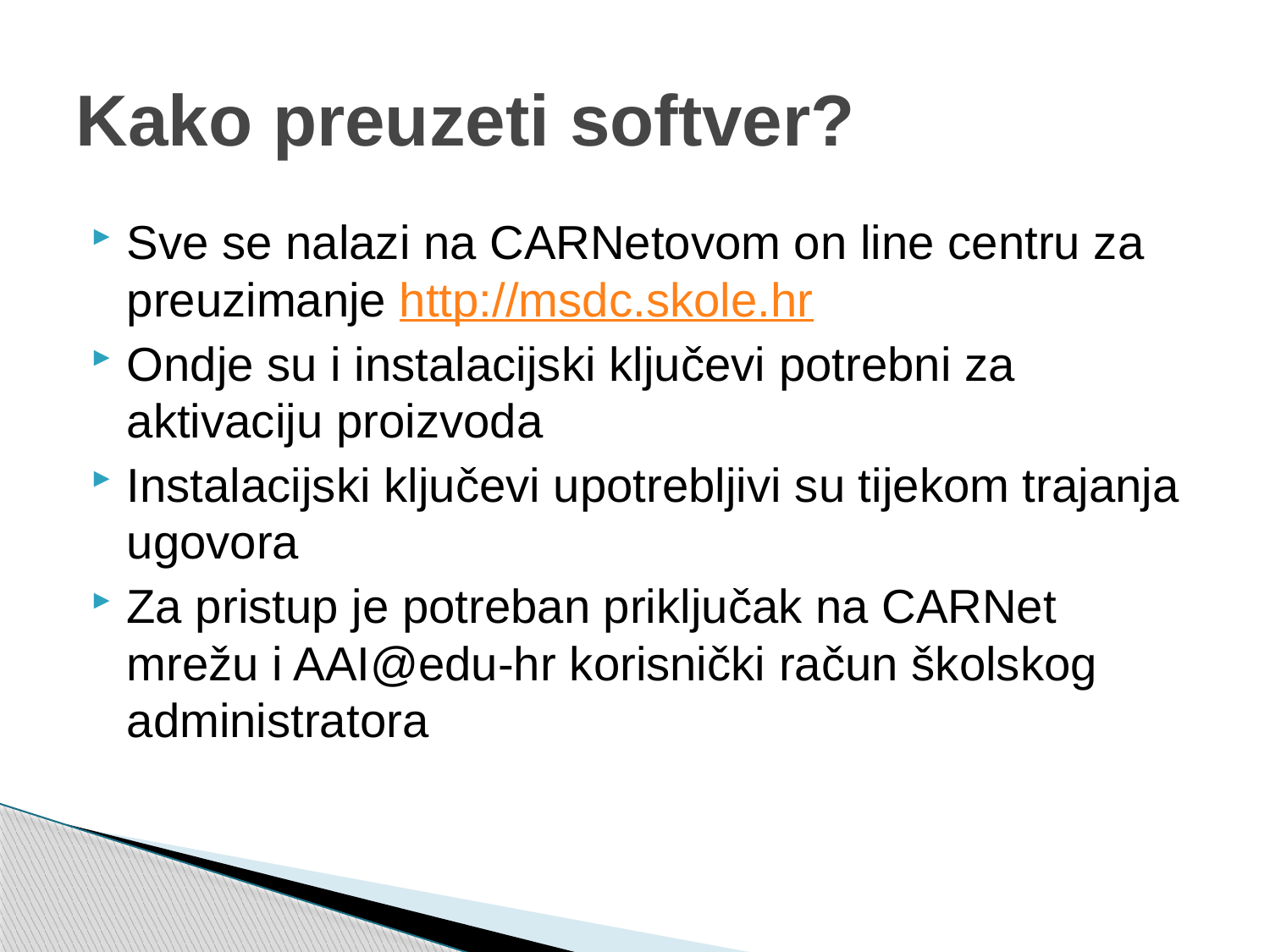

# Kako preuzeti softver?
Sve se nalazi na CARNetovom on line centru za preuzimanje http://msdc.skole.hr
Ondje su i instalacijski ključevi potrebni za aktivaciju proizvoda
Instalacijski ključevi upotrebljivi su tijekom trajanja ugovora
Za pristup je potreban priključak na CARNet mrežu i AAI@edu-hr korisnički račun školskog administratora